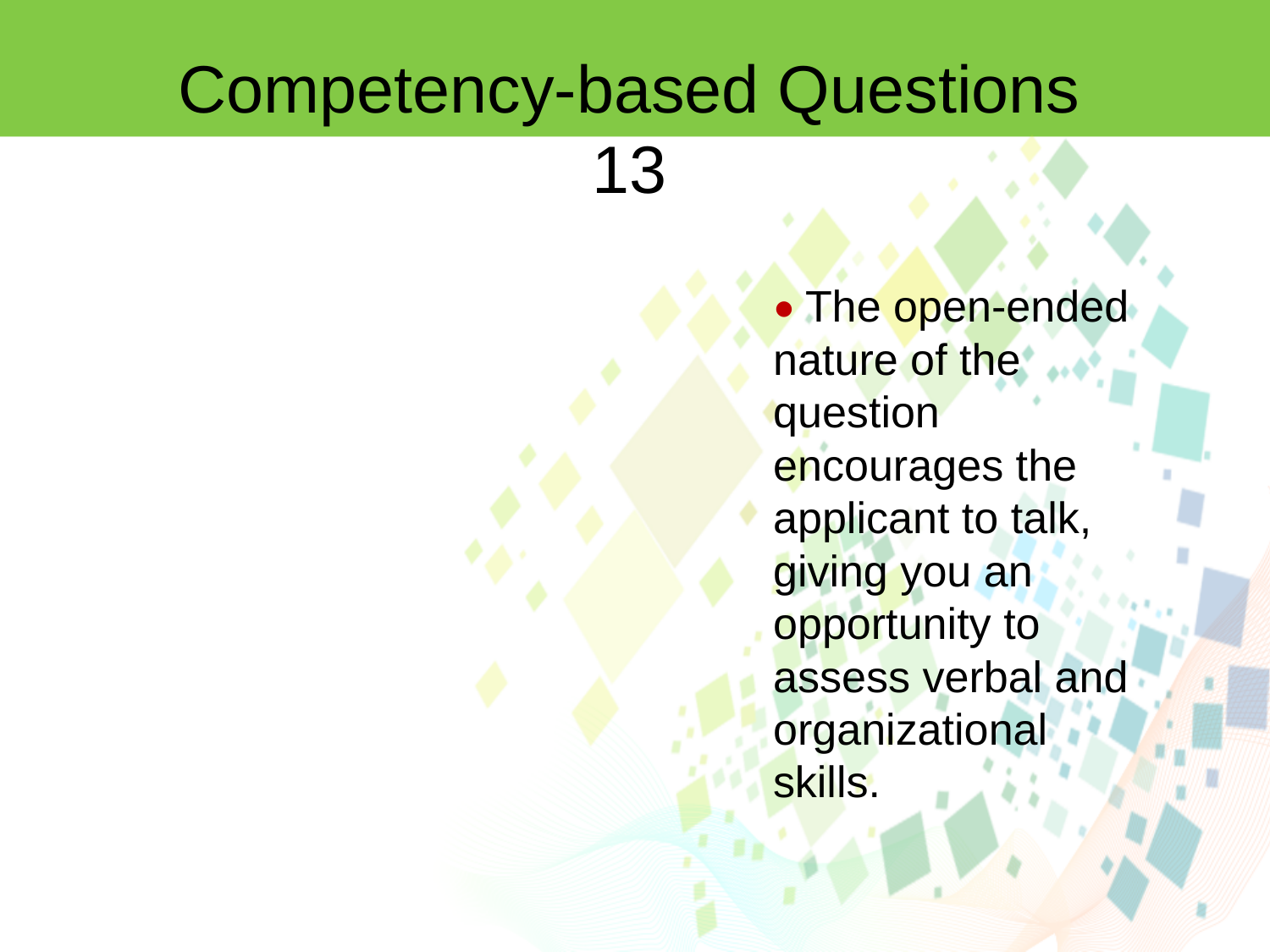

Competency-based Questions 13
• The open-ended nature of the question encourages the applicant to talk, giving you an opportunity to assess verbal and organizational skills.